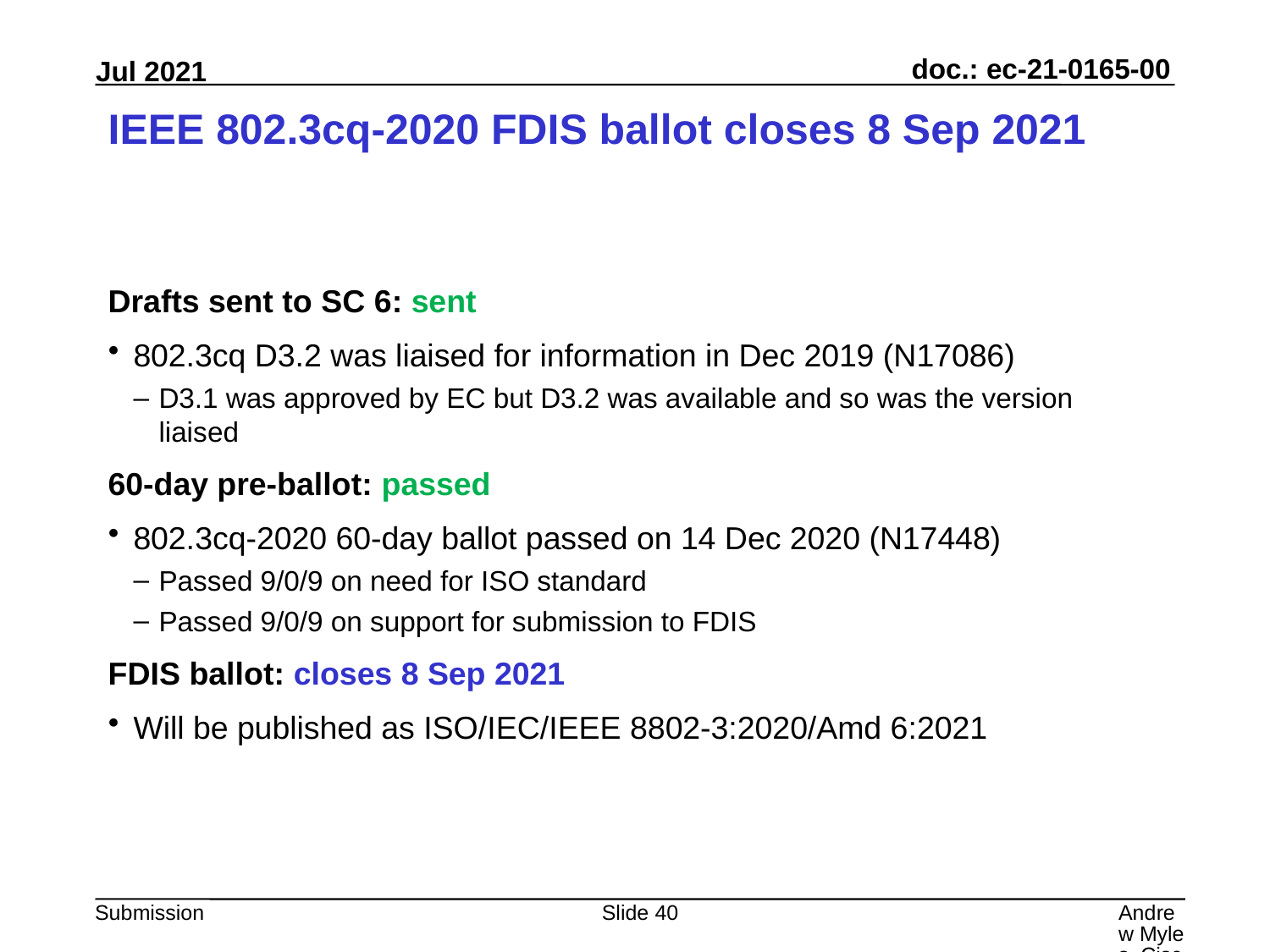

# IEEE 802.3cq-2020 FDIS ballot closes 8 Sep 2021
Drafts sent to SC 6: sent
802.3cq D3.2 was liaised for information in Dec 2019 (N17086)
D3.1 was approved by EC but D3.2 was available and so was the version liaised
60-day pre-ballot: passed
802.3cq-2020 60-day ballot passed on 14 Dec 2020 (N17448)
Passed 9/0/9 on need for ISO standard
Passed 9/0/9 on support for submission to FDIS
FDIS ballot: closes 8 Sep 2021
Will be published as ISO/IEC/IEEE 8802-3:2020/Amd 6:2021

Slide 40
Andrew Myles, Cisco